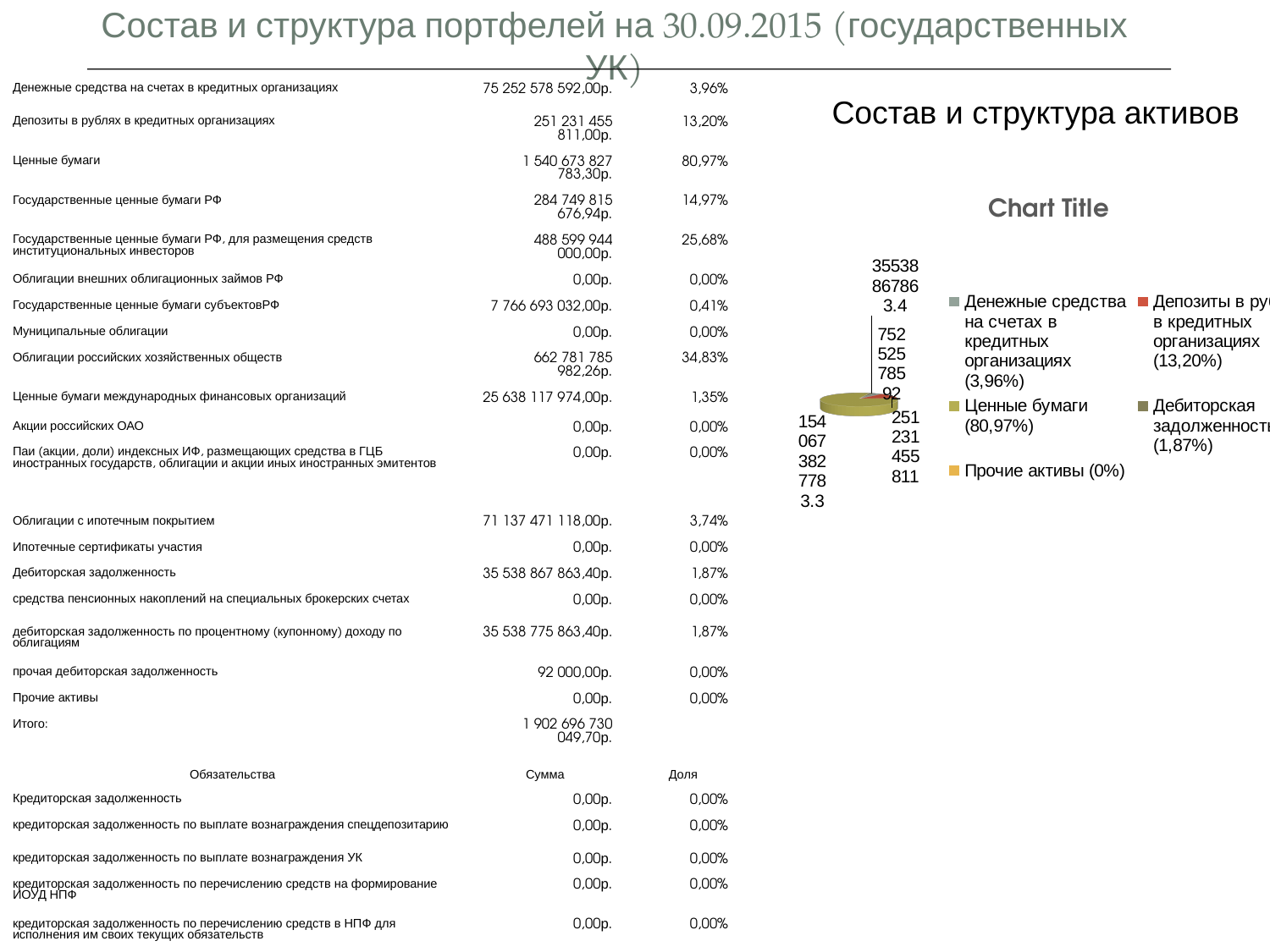

Состав и структура портфелей на 30.09.2015 (государственных УК)

| Денежные средства на счетах в кредитных организациях | 75 252 578 592,00р. | 3,96% |
| --- | --- | --- |
| Депозиты в рублях в кредитных организациях | 251 231 455 811,00р. | 13,20% |
| Ценные бумаги | 1 540 673 827 783,30р. | 80,97% |
| Государственные ценные бумаги РФ | 284 749 815 676,94р. | 14,97% |
| Государственные ценные бумаги РФ, для размещения средств институциональных инвесторов | 488 599 944 000,00р. | 25,68% |
| Облигации внешних облигационных займов РФ | 0,00р. | 0,00% |
| Государственные ценные бумаги субъектовРФ | 7 766 693 032,00р. | 0,41% |
| Муниципальные облигации | 0,00р. | 0,00% |
| Облигации российских хозяйственных обществ | 662 781 785 982,26р. | 34,83% |
| Ценные бумаги международных финансовых организаций | 25 638 117 974,00р. | 1,35% |
| Акции российских ОАО | 0,00р. | 0,00% |
| Паи (акции, доли) индексных ИФ, размещающих средства в ГЦБ иностранных государств, облигации и акции иных иностранных эмитентов | 0,00р. | 0,00% |
| Облигации с ипотечным покрытием | 71 137 471 118,00р. | 3,74% |
| Ипотечные сертификаты участия | 0,00р. | 0,00% |
| Дебиторская задолженность | 35 538 867 863,40р. | 1,87% |
| средства пенсионных накоплений на специальных брокерских счетах | 0,00р. | 0,00% |
| дебиторская задолженность по процентному (купонному) доходу по облигациям | 35 538 775 863,40р. | 1,87% |
| прочая дебиторская задолженность | 92 000,00р. | 0,00% |
| Прочие активы | 0,00р. | 0,00% |
| Итого: | 1 902 696 730 049,70р. |  |
| Обязательства | Сумма | Доля |
| Кредиторская задолженность | 0,00р. | 0,00% |
| кредиторская задолженность по выплате вознаграждения спецдепозитарию | 0,00р. | 0,00% |
| кредиторская задолженность по выплате вознаграждения УК | 0,00р. | 0,00% |
| кредиторская задолженность по перечислению средств на формирование ИОУД НПФ | 0,00р. | 0,00% |
| кредиторская задолженность по перечислению средств в НПФ для исполнения им своих текущих обязательств | 0,00р. | 0,00% |
| прочая кредиторская задолженность | 0,00р. | 0,00% |
| Итого: | 0,00р. | 0 |
| СЧА: | 1 902 696 730 049,70р. |  |
Состав и структура активов

[unsupported chart]